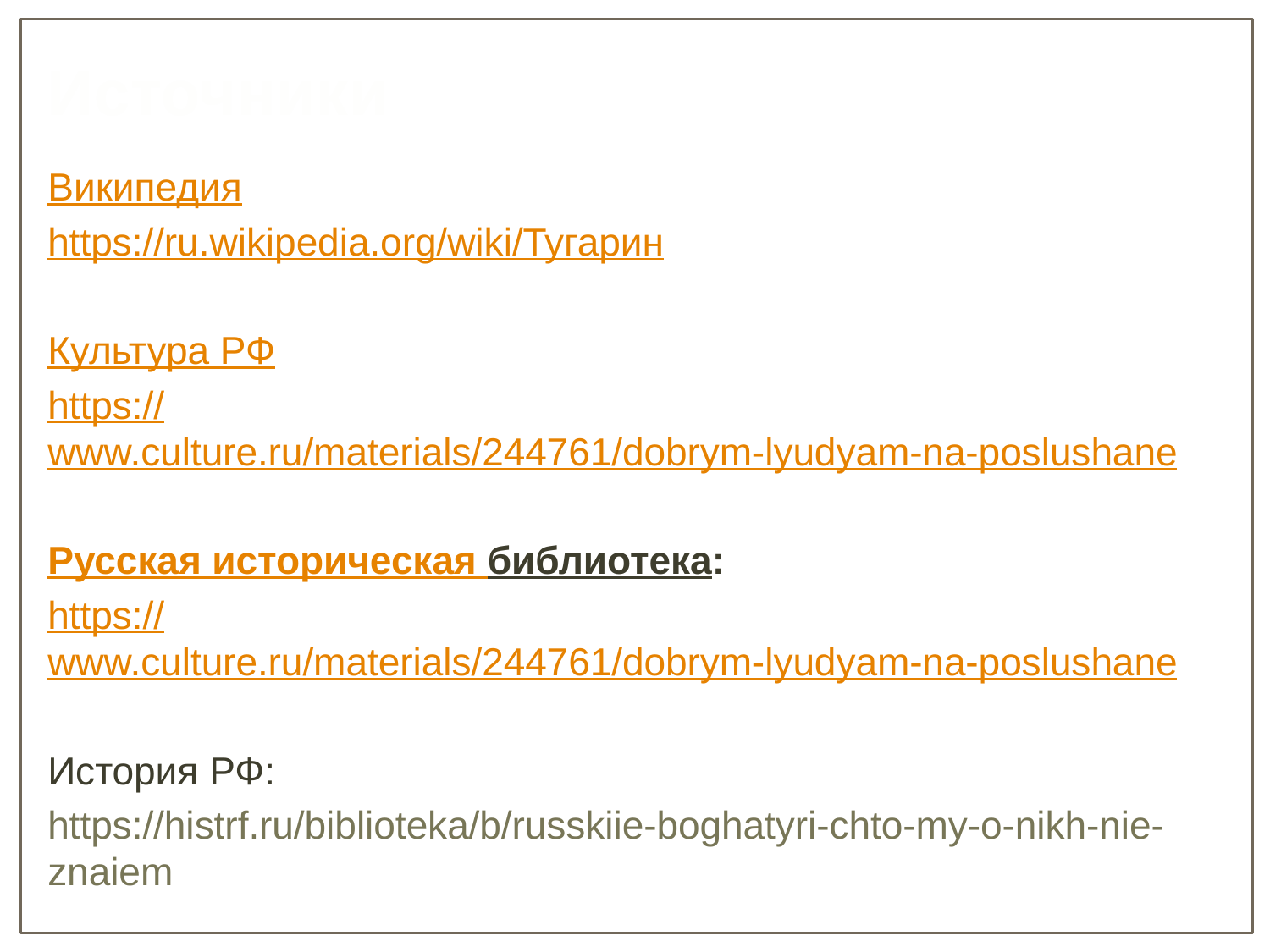

# Источники
Википедия
https://ru.wikipedia.org/wiki/Тугарин

Культура РФ
https://www.culture.ru/materials/244761/dobrym-lyudyam-na-poslushane

Русская историческая библиотека:
https://www.culture.ru/materials/244761/dobrym-lyudyam-na-poslushane

История РФ:
https://histrf.ru/biblioteka/b/russkiie-boghatyri-chto-my-o-nikh-nie-znaiem